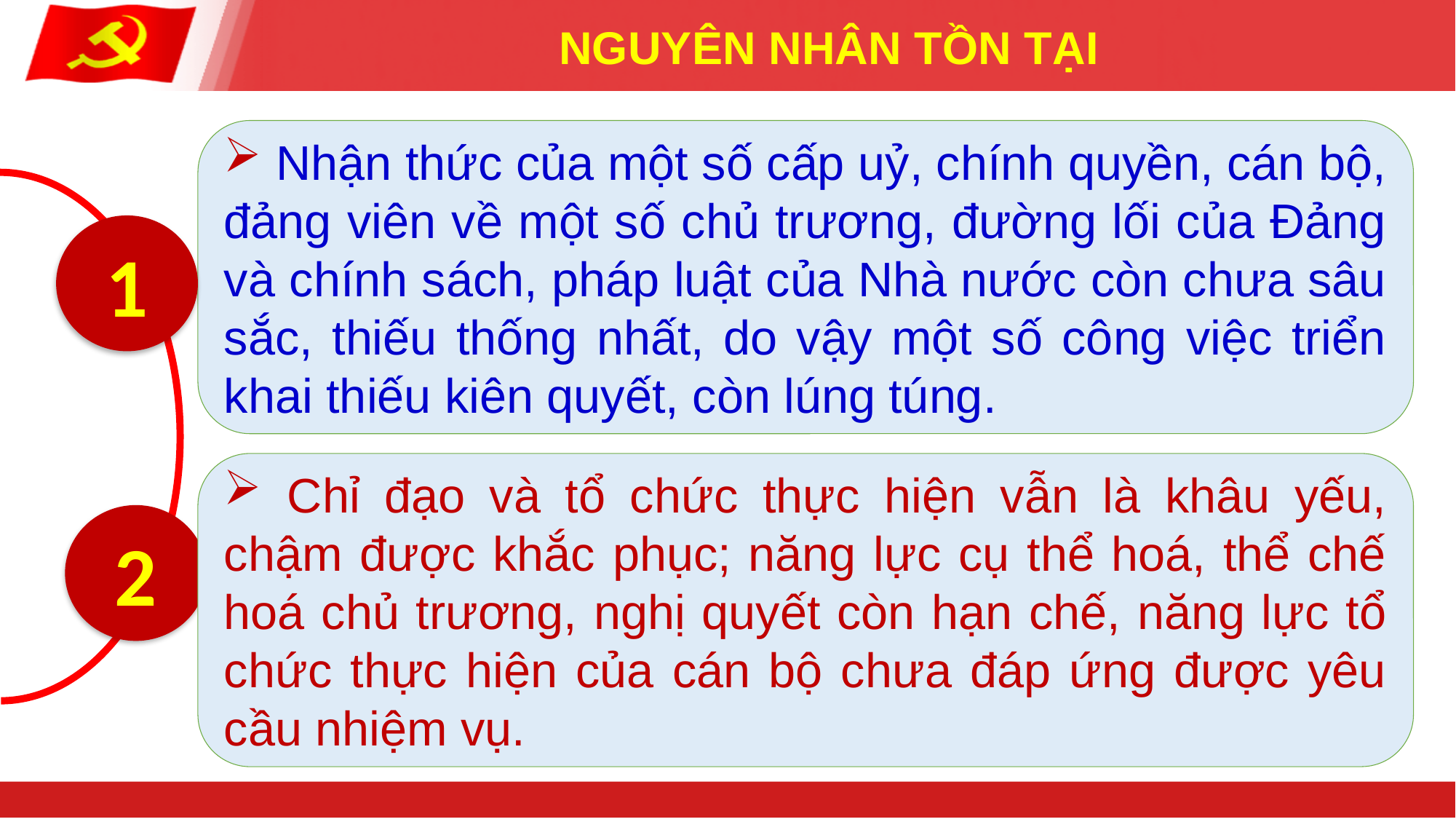

# NGUYÊN NHÂN TỒN TẠI
 Nhận thức của một số cấp uỷ, chính quyền, cán bộ, đảng viên về một số chủ trương, đường lối của Đảng và chính sách, pháp luật của Nhà nước còn chưa sâu sắc, thiếu thống nhất, do vậy một số công việc triển khai thiếu kiên quyết, còn lúng túng.

1
 Chỉ đạo và tổ chức thực hiện vẫn là khâu yếu, chậm được khắc phục; năng lực cụ thể hoá, thể chế hoá chủ trương, nghị quyết còn hạn chế, năng lực tổ chức thực hiện của cán bộ chưa đáp ứng được yêu cầu nhiệm vụ.
2